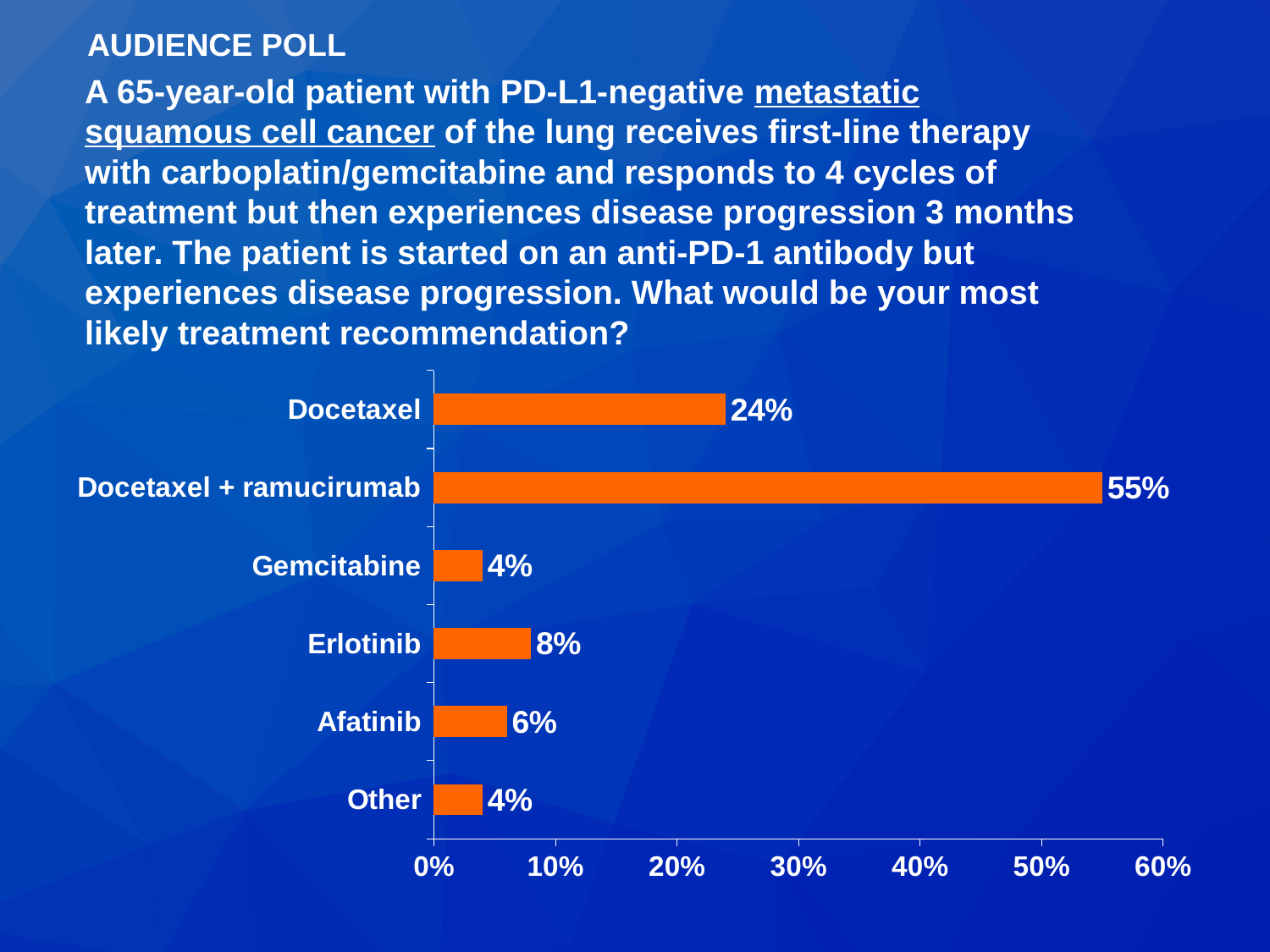

AUDIENCE POLL
A 65-year-old patient with PD-L1-negative metastatic squamous cell cancer of the lung receives first-line therapy with carboplatin/gemcitabine and responds to 4 cycles of treatment but then experiences disease progression 3 months later. The patient is started on an anti-PD-1 antibody but experiences disease progression. What would be your most likely treatment recommendation?

### Chart

| Category | Series 1 |
|---|---|
| Other | 0.04 |
| Afatinib | 0.06 |
| Erlotinib | 0.08 |
| Gemcitabine | 0.04 |
| Docetaxel + ramucirumab | 0.55 |
| Docetaxel | 0.24 |